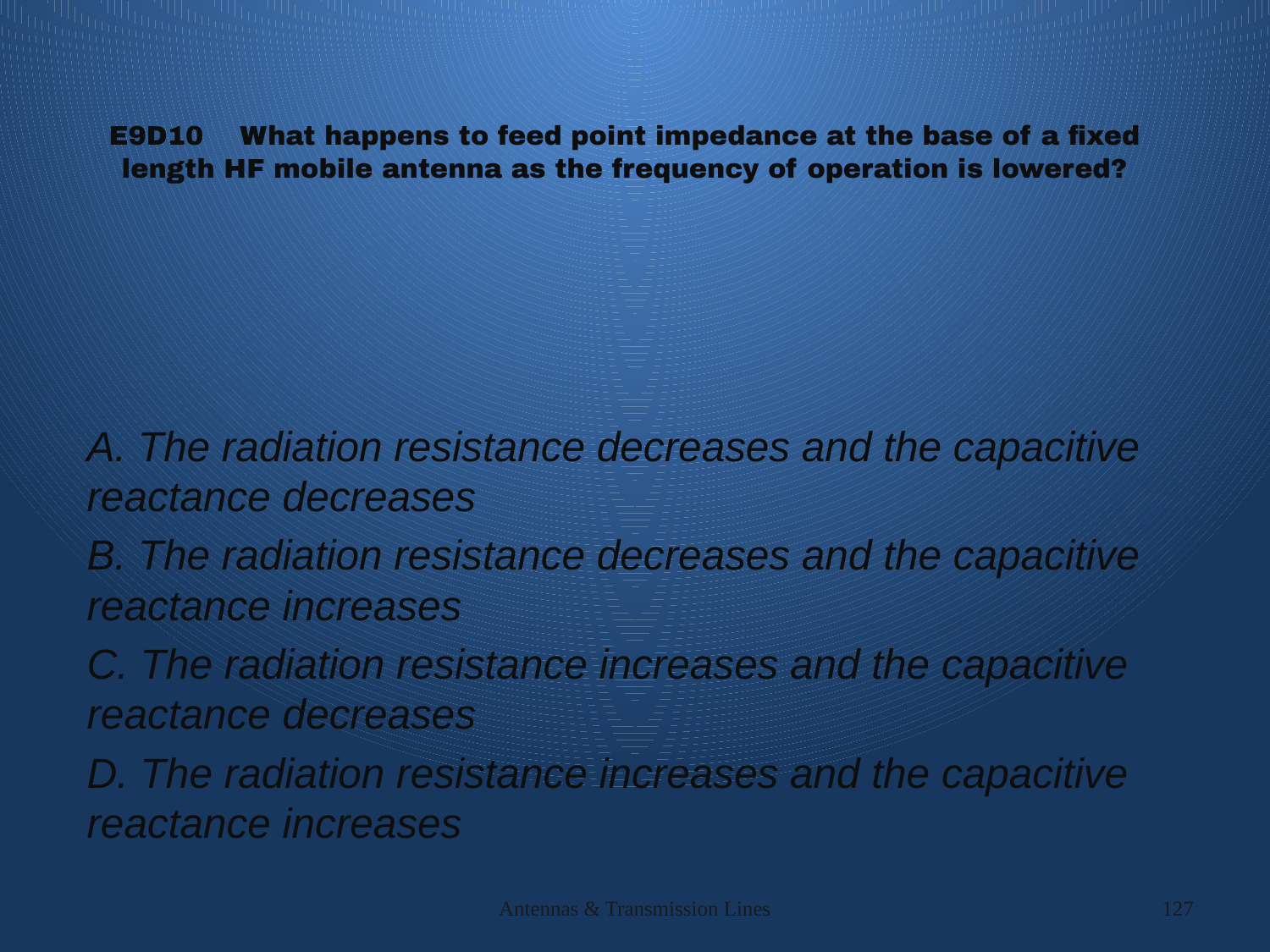

# E9D10    What happens to feed point impedance at the base of a fixed length HF mobile antenna as the frequency of operation is lowered?

A. The radiation resistance decreases and the capacitive reactance decreases
B. The radiation resistance decreases and the capacitive reactance increases
C. The radiation resistance increases and the capacitive reactance decreases
D. The radiation resistance increases and the capacitive reactance increases
Antennas & Transmission Lines
127